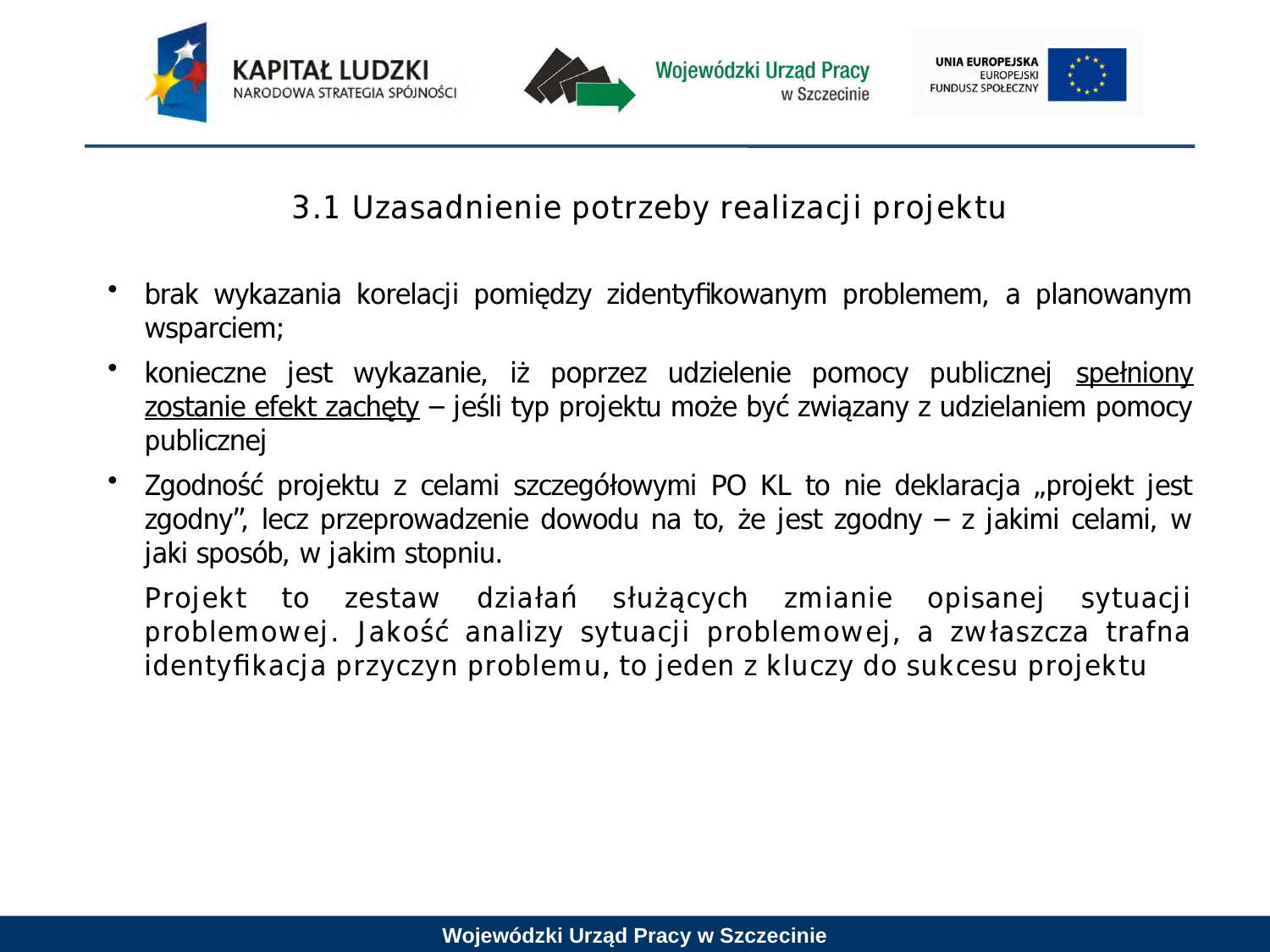

3.1 Uzasadnienie potrzeby realizacji projektu

brak wykazania korelacji pomiędzy zidentyfikowanym problemem, a planowanym wsparciem;
konieczne jest wykazanie, iż poprzez udzielenie pomocy publicznej spełniony zostanie efekt zachęty – jeśli typ projektu może być związany z udzielaniem pomocy publicznej
Zgodność projektu z celami szczegółowymi PO KL to nie deklaracja „projekt jest zgodny”, lecz przeprowadzenie dowodu na to, że jest zgodny – z jakimi celami, w jaki sposób, w jakim stopniu.
	Projekt to zestaw działań służących zmianie opisanej sytuacji problemowej. Jakość analizy sytuacji problemowej, a zwłaszcza trafna identyfikacja przyczyn problemu, to jeden z kluczy do sukcesu projektu